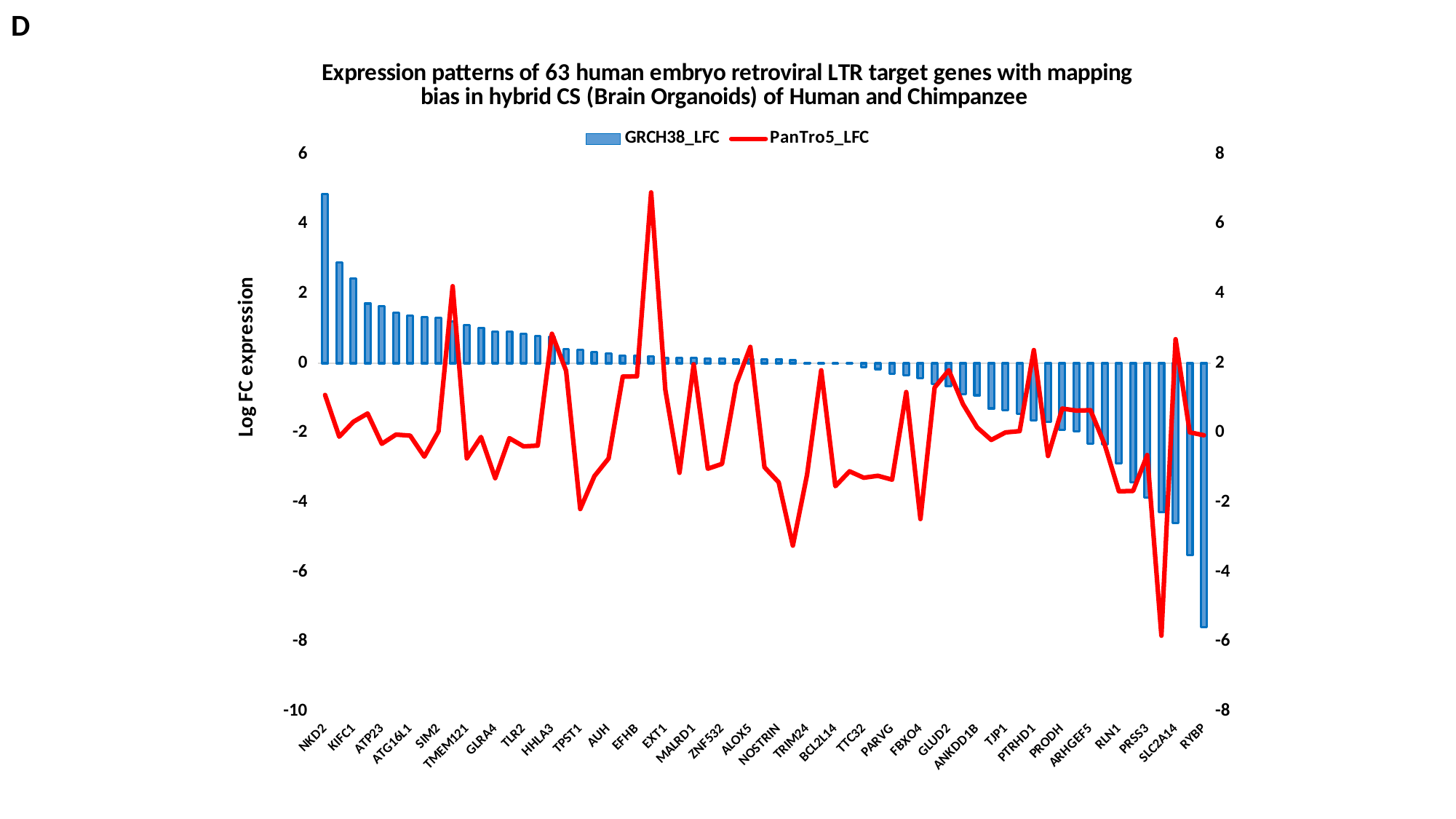

D

### Chart: Expression patterns of 63 human embryo retroviral LTR target genes with mapping bias in hybrid CS (Brain Organoids) of Human and Chimpanzee

| Category | GRCH38_LFC | PanTro5_LFC |
|---|---|---|
| NKD2 | 4.8625647831293 | 1.08978403314101 |
| DLL1 | 2.89975467357337 | -0.110768428975252 |
| KIFC1 | 2.43906947941474 | 0.317673521415119 |
| PLEKHM1 | 1.71405057766846 | 0.555040942357504 |
| ATP23 | 1.63790790851407 | -0.316338564783788 |
| NKAIN3 | 1.45481214805817 | -0.052235700787531 |
| ATG16L1 | 1.36176085310956 | -0.0809633564917926 |
| NPB | 1.32162609119073 | -0.686007038987637 |
| SIM2 | 1.30704585705994 | 0.0434665967082887 |
| SYT15 | 1.20598056917512 | 4.21292828933863 |
| TMEM121 | 1.09528551615452 | -0.735434836322604 |
| SLC38A6 | 1.0065410060753 | -0.120198769322521 |
| GLRA4 | 0.917684493204912 | -1.30261250741093 |
| CLDN20 | 0.90626993575489 | -0.15444644876574 |
| TLR2 | 0.845249544679338 | -0.390868736970393 |
| SLC35G1 | 0.788284828675017 | -0.368040246166954 |
| HHLA3 | 0.761546588557778 | 2.84704780760933 |
| ABCB4 | 0.401776807257023 | 1.78362939849798 |
| TPST1 | 0.379007494889852 | -2.18990364663964 |
| ACTR3C | 0.3206628709589 | -1.24488814023809 |
| AUH | 0.280618237775329 | -0.735507658046833 |
| KHDC1 | 0.223728221751957 | 1.61725161998538 |
| EFHB | 0.206478989577625 | 1.62114363704279 |
| ZNF213 | 0.193042054622212 | 6.90821939438946 |
| EXT1 | 0.163296795643393 | 1.23903058195735 |
| HIP1 | 0.149274380300135 | -1.14892153000298 |
| MALRD1 | 0.14891526984791 | 1.9688429732953 |
| RNF7 | 0.128154079424713 | -1.0309389103524 |
| ZNF532 | 0.126217351972943 | -0.893638968330199 |
| LY6H | 0.120495507265347 | 1.39496774430067 |
| ALOX5 | 0.120494137096835 | 2.46883060835558 |
| RPS29 | 0.120369950409975 | -0.991000807484635 |
| NOSTRIN | 0.117721393548062 | -1.42221380056891 |
| NDUFS4 | 0.0946657287386857 | -3.24101022921019 |
| TRIM24 | 0.0110913223525275 | -1.21009222127505 |
| MPV17L | 0.00507957408257546 | 1.79653874904337 |
| BCL2L14 | 0.00507957408257538 | -1.53353085774497 |
| AVL9 | -0.0137152484246385 | -1.10672868027841 |
| TTC32 | -0.110016715071621 | -1.29022331297562 |
| ESR1 | -0.169303758710532 | -1.23514707956372 |
| PARVG | -0.301661424903115 | -1.34681404288944 |
| AGBL3 | -0.343968632867909 | 1.17251029141158 |
| FBXO4 | -0.426366491461245 | -2.47811360087709 |
| ADGRE2 | -0.606003498292862 | 1.30232560861794 |
| GLUD2 | -0.651180721031063 | 1.79873635461438 |
| TYW1B | -0.893140649492295 | 0.826873417541871 |
| ANKDD1B | -0.920208476080626 | 0.15612747243062 |
| MMP21 | -1.29684407360865 | -0.204764915956182 |
| TJP1 | -1.35387219200629 | 0.0113621151795245 |
| NLGN4Y | -1.4629119067436 | 0.0481488778265557 |
| PTRHD1 | -1.65166659179835 | 2.37695105860062 |
| SNURF | -1.69401137137806 | -0.667503400091785 |
| PRODH | -1.9070819888059 | 0.696251506729273 |
| RRN3 | -1.94875978167761 | 0.638829647845244 |
| ARHGEF5 | -2.31471015207366 | 0.649501366558214 |
| LPA | -2.33079413499843 | -0.33701434532836 |
| RLN1 | -2.88632902214906 | -1.67787723260609 |
| MEIG1 | -3.43055445336182 | -1.67220931169472 |
| PRSS3 | -3.86547642666081 | -0.638356949977558 |
| TUBB8 | -4.28438822531443 | -5.82756334262495 |
| SLC2A14 | -4.58528852108199 | 2.69016257253294 |
| FAM189A1 | -5.50636662370655 | 0.0136799355978603 |
| RYBP | -7.59022652040812 | -0.0701151046081673 |